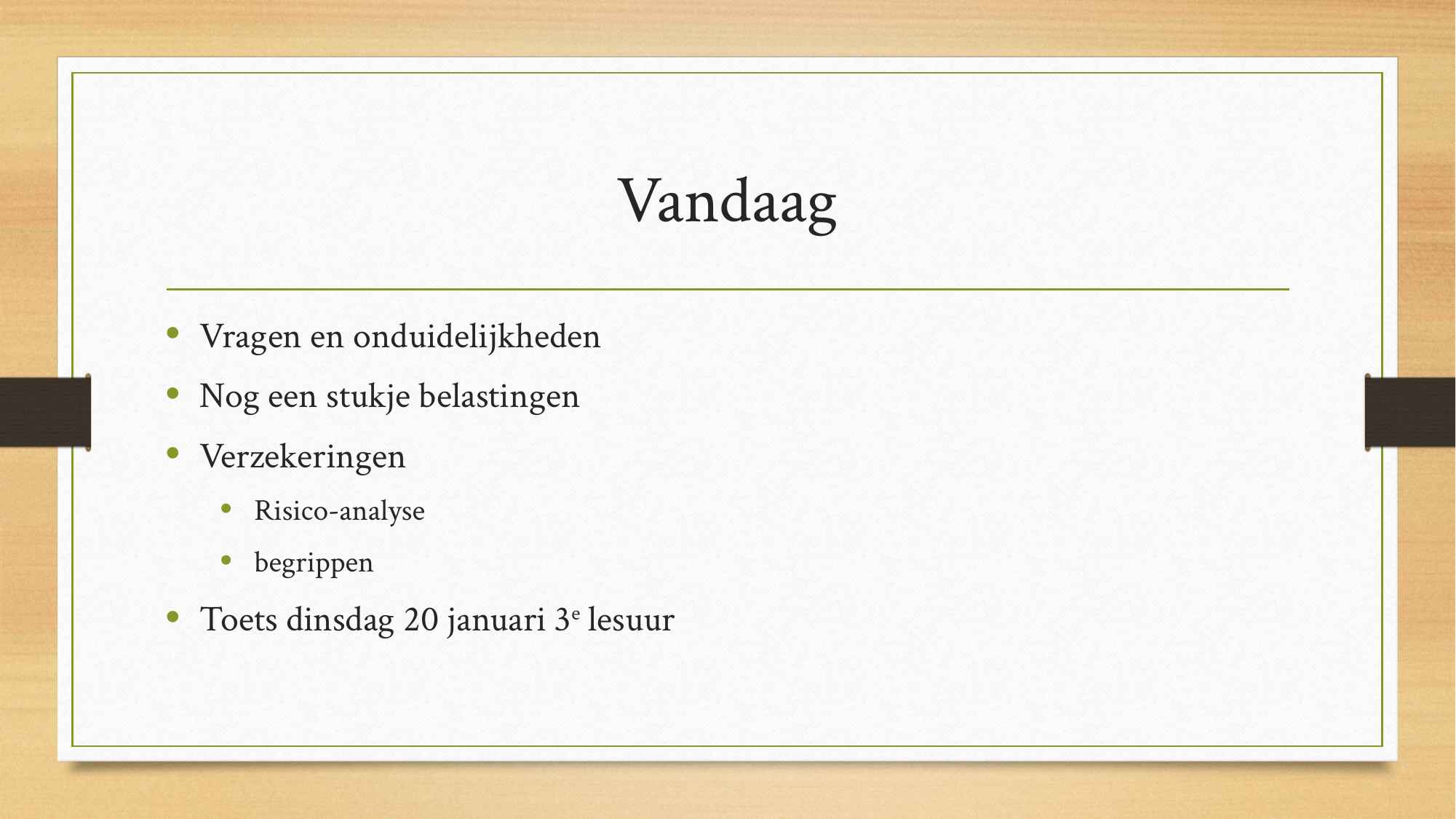

# Vandaag
Vragen en onduidelijkheden
Nog een stukje belastingen
Verzekeringen
Risico-analyse
begrippen
Toets dinsdag 20 januari 3e lesuur